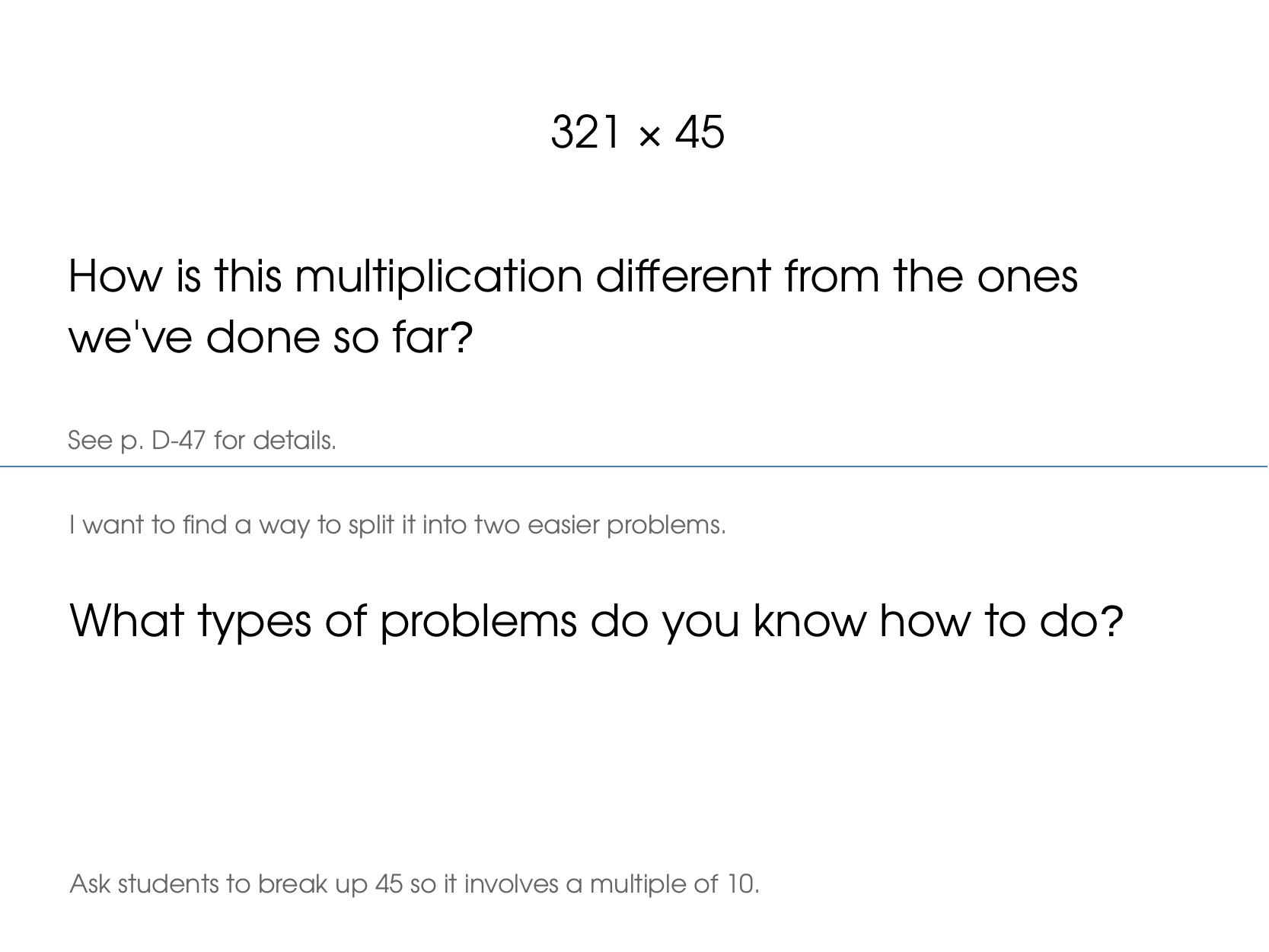

321 × 45
How is this multiplication different from the ones we've done so far?
See p. D-47 for details.
I want to find a way to split it into two easier problems.
What types of problems do you know how to do?
Ask students to break up 45 so it involves a multiple of 10.